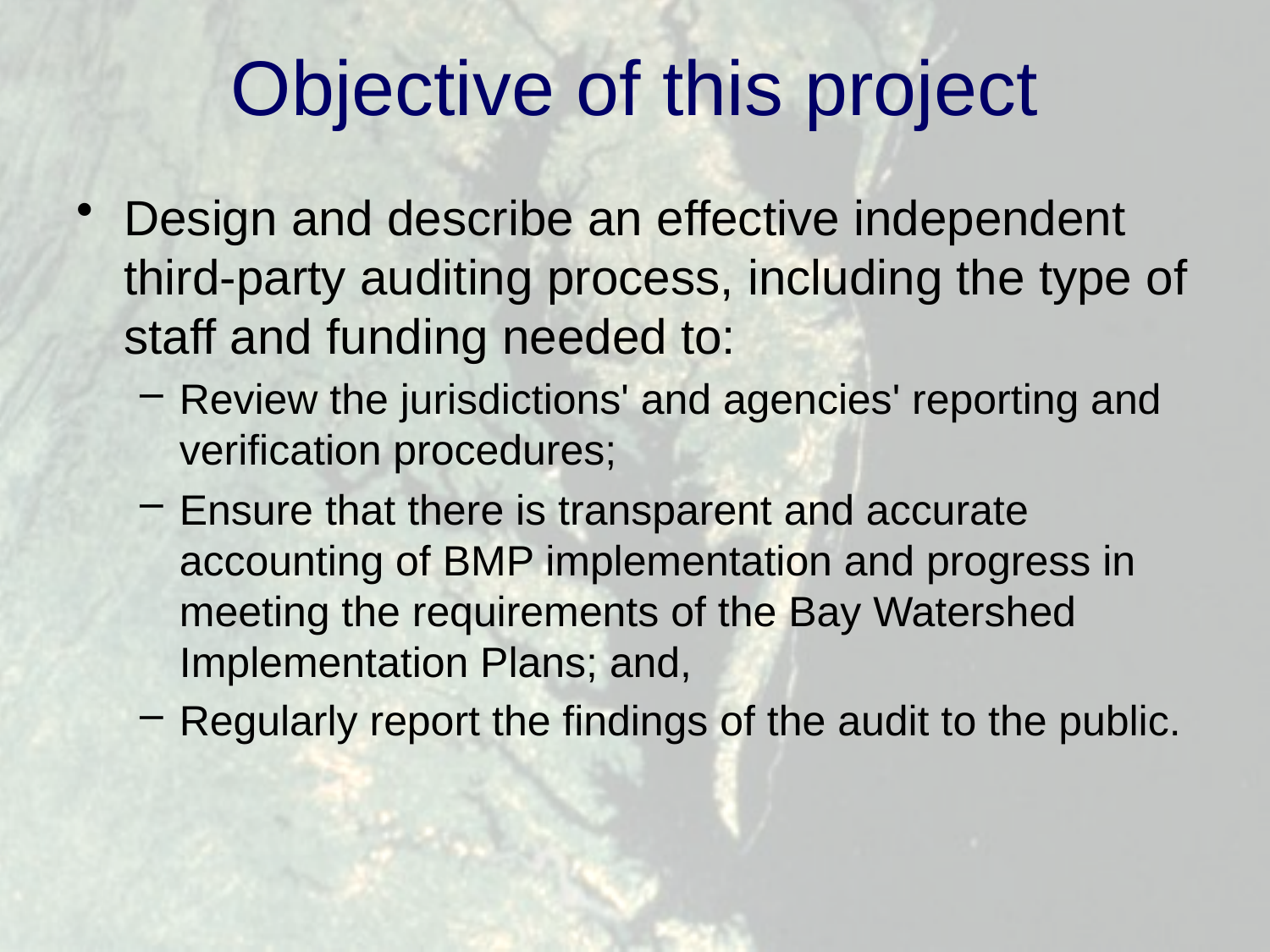

# Objective of this project
Design and describe an effective independent third-party auditing process, including the type of staff and funding needed to:
Review the jurisdictions' and agencies' reporting and verification procedures;
Ensure that there is transparent and accurate accounting of BMP implementation and progress in meeting the requirements of the Bay Watershed Implementation Plans; and,
Regularly report the findings of the audit to the public.